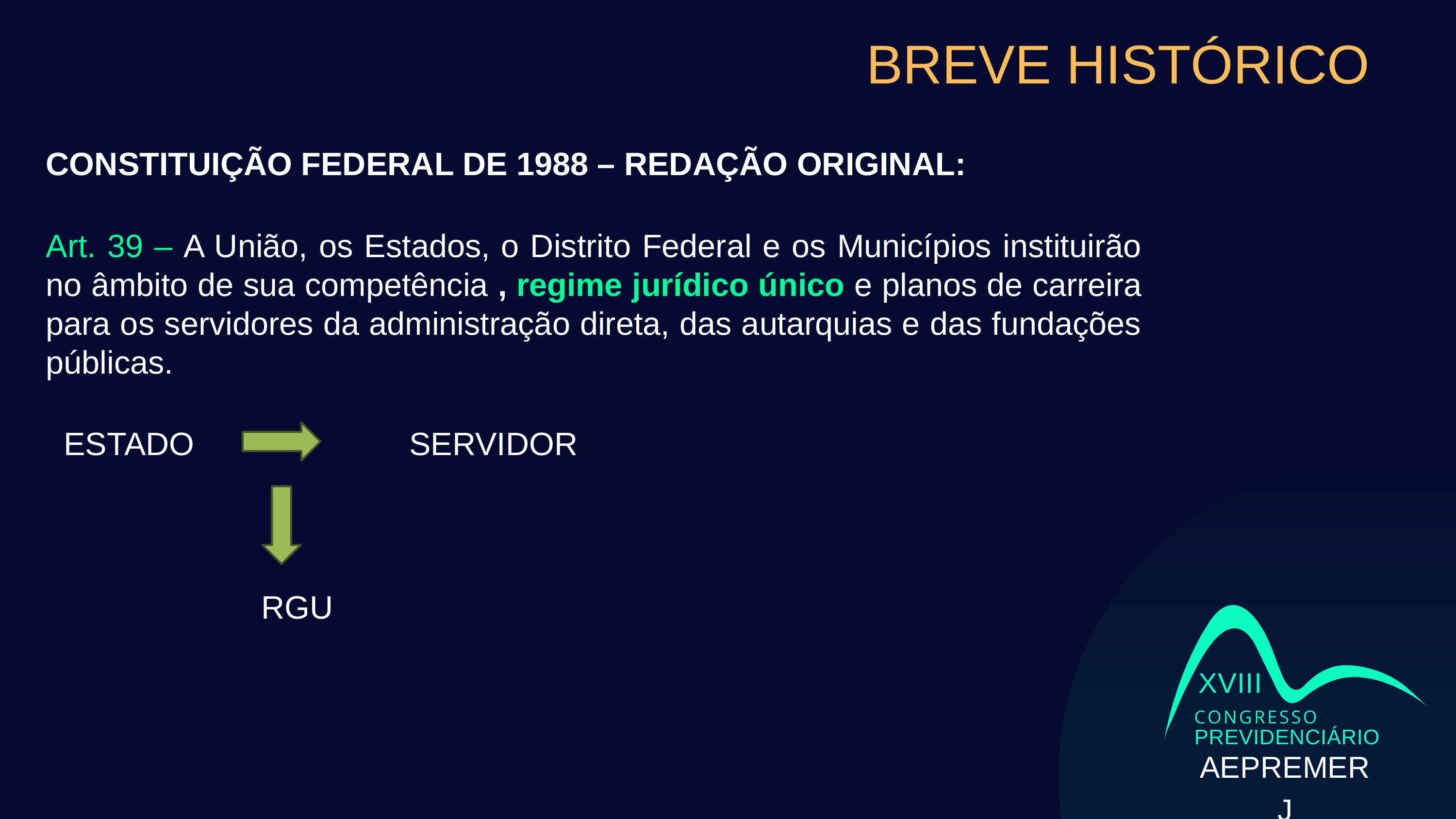

BREVE HISTÓRICO

CONSTITUIÇÃO FEDERAL DE 1988 – REDAÇÃO ORIGINAL:

Art. 39 – A União, os Estados, o Distrito Federal e os Municípios instituirão no âmbito de sua competência , regime jurídico único e planos de carreira para os servidores da administração direta, das autarquias e das fundações públicas.

  ESTADO                        SERVIDOR

                        RGU

XVIII
CONGRESSO
PREVIDENCIÁRIO
AEPREMERJ